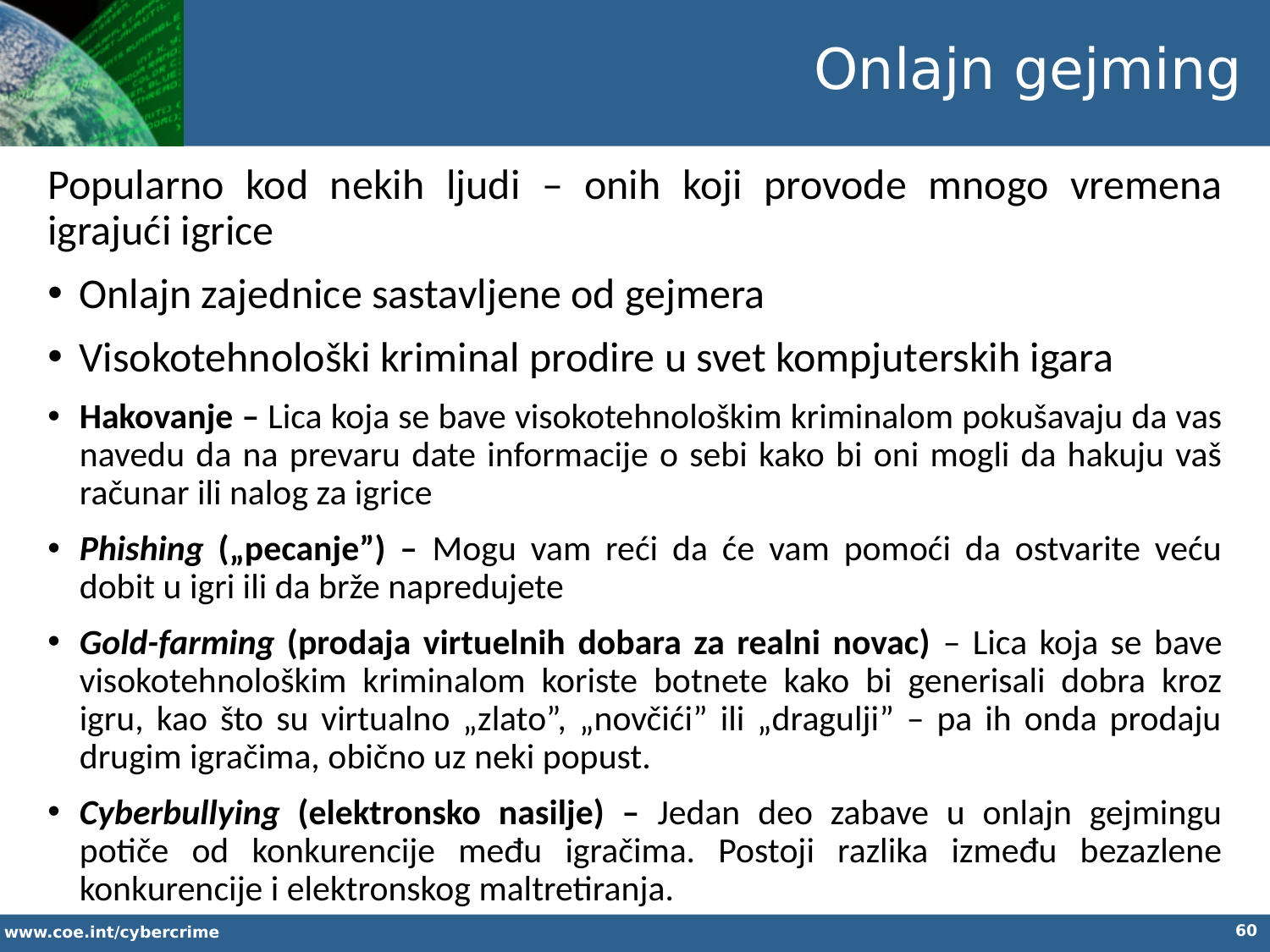

Onlajn gejming
Popularno kod nekih ljudi – onih koji provode mnogo vremena igrajući igrice
Onlajn zajednice sastavljene od gejmera
Visokotehnološki kriminal prodire u svet kompjuterskih igara
Hakovanje – Lica koja se bave visokotehnološkim kriminalom pokušavaju da vas navedu da na prevaru date informacije o sebi kako bi oni mogli da hakuju vaš računar ili nalog za igrice
Phishing („pecanje”) – Mogu vam reći da će vam pomoći da ostvarite veću dobit u igri ili da brže napredujete
Gold-farming (prodaja virtuelnih dobara za realni novac) – Lica koja se bave visokotehnološkim kriminalom koriste botnete kako bi generisali dobra kroz igru, kao što su virtualno „zlato”, „novčići” ili „dragulji” – pa ih onda prodaju drugim igračima, obično uz neki popust.
Cyberbullying (elektronsko nasilje) – Jedan deo zabave u onlajn gejmingu potiče od konkurencije među igračima. Postoji razlika između bezazlene konkurencije i elektronskog maltretiranja.